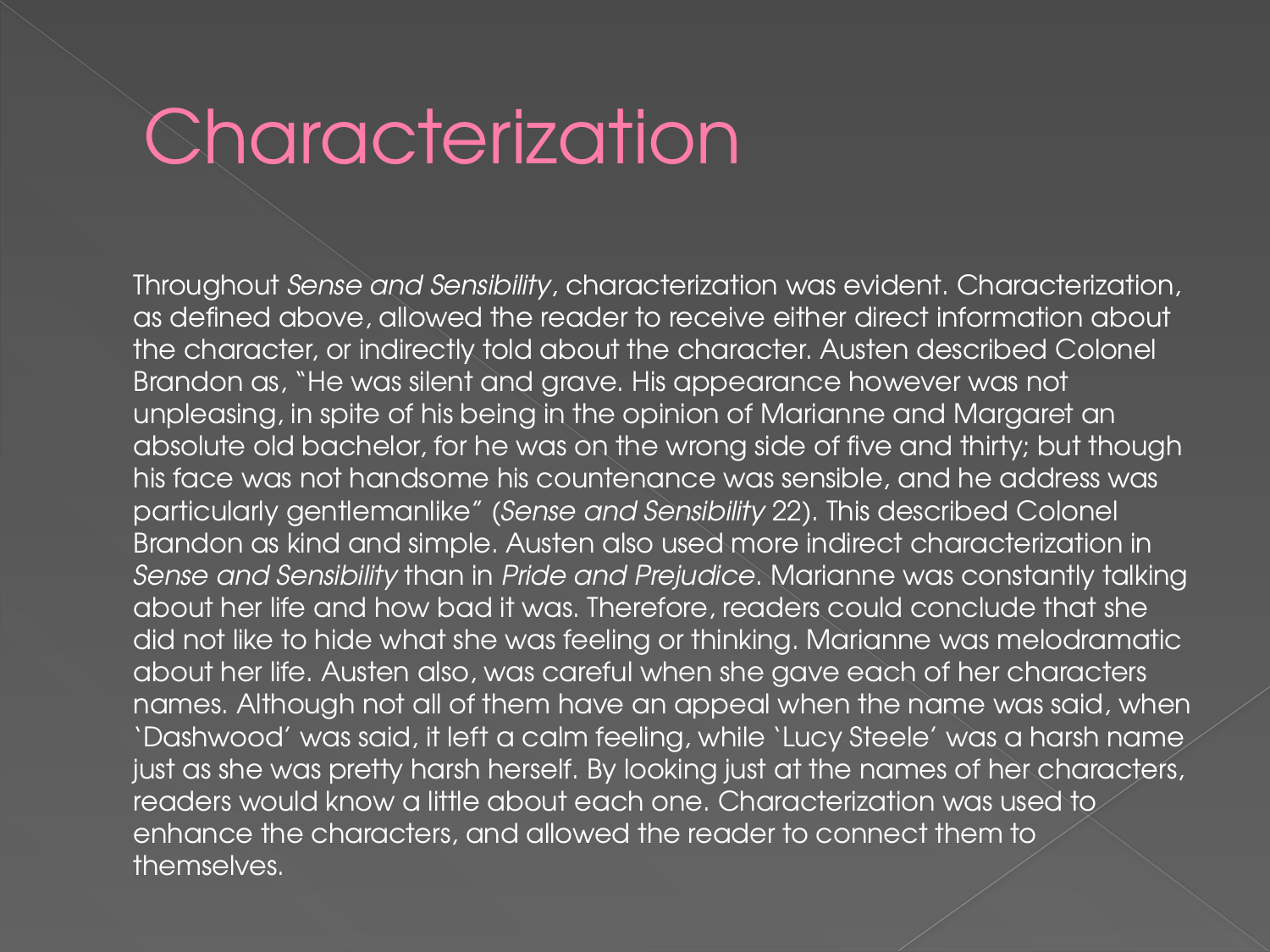

# Characterization
	Throughout Sense and Sensibility, characterization was evident. Characterization, as defined above, allowed the reader to receive either direct information about the character, or indirectly told about the character. Austen described Colonel Brandon as, “He was silent and grave. His appearance however was not unpleasing, in spite of his being in the opinion of Marianne and Margaret an absolute old bachelor, for he was on the wrong side of five and thirty; but though his face was not handsome his countenance was sensible, and he address was particularly gentlemanlike” (Sense and Sensibility 22). This described Colonel Brandon as kind and simple. Austen also used more indirect characterization in Sense and Sensibility than in Pride and Prejudice. Marianne was constantly talking about her life and how bad it was. Therefore, readers could conclude that she did not like to hide what she was feeling or thinking. Marianne was melodramatic about her life. Austen also, was careful when she gave each of her characters names. Although not all of them have an appeal when the name was said, when ‘Dashwood’ was said, it left a calm feeling, while ‘Lucy Steele’ was a harsh name just as she was pretty harsh herself. By looking just at the names of her characters, readers would know a little about each one. Characterization was used to enhance the characters, and allowed the reader to connect them to themselves.